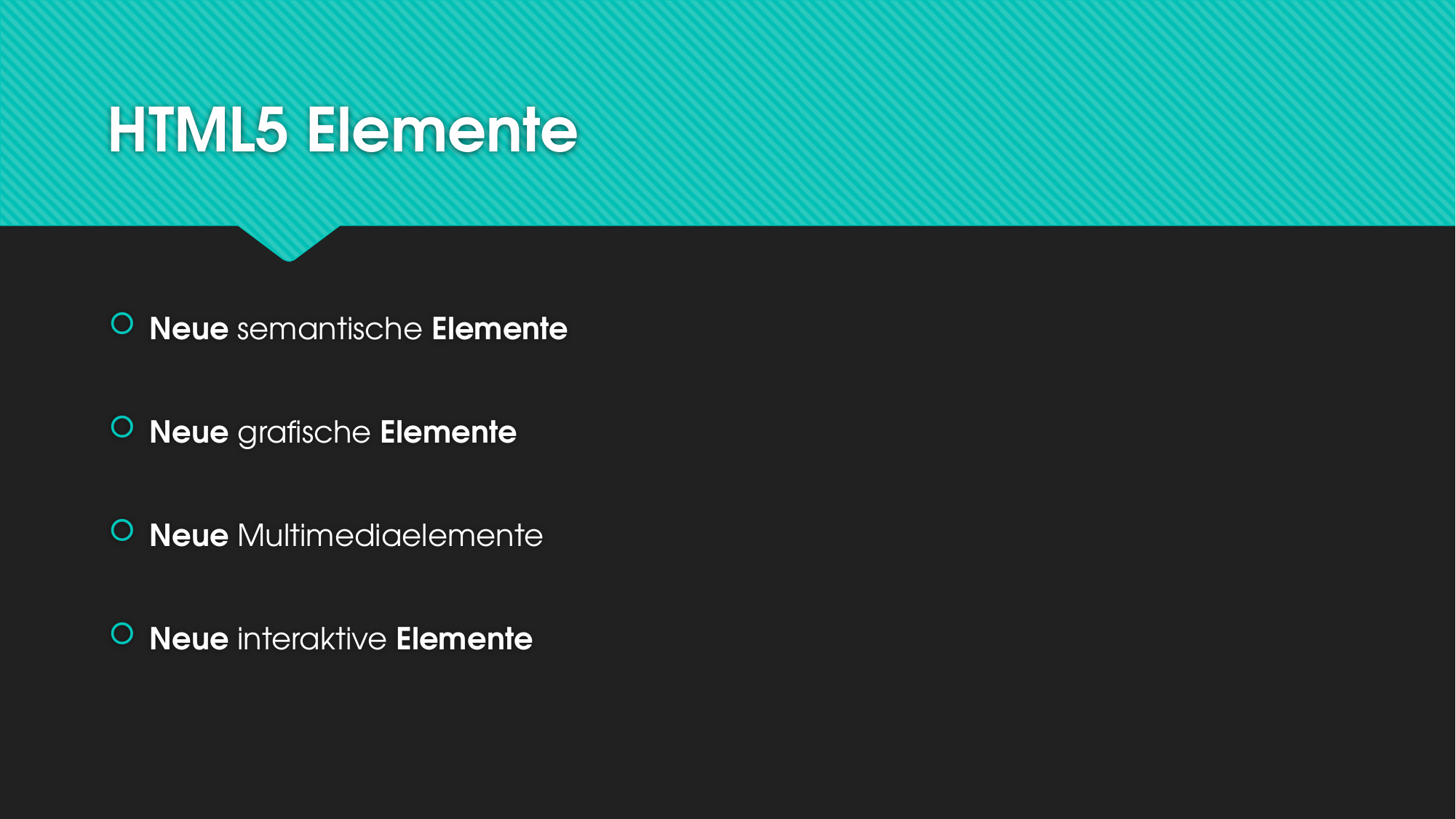

# HTML5 Elemente
Neue semantische Elemente

Neue grafische Elemente

Neue Multimediaelemente

Neue interaktive Elemente